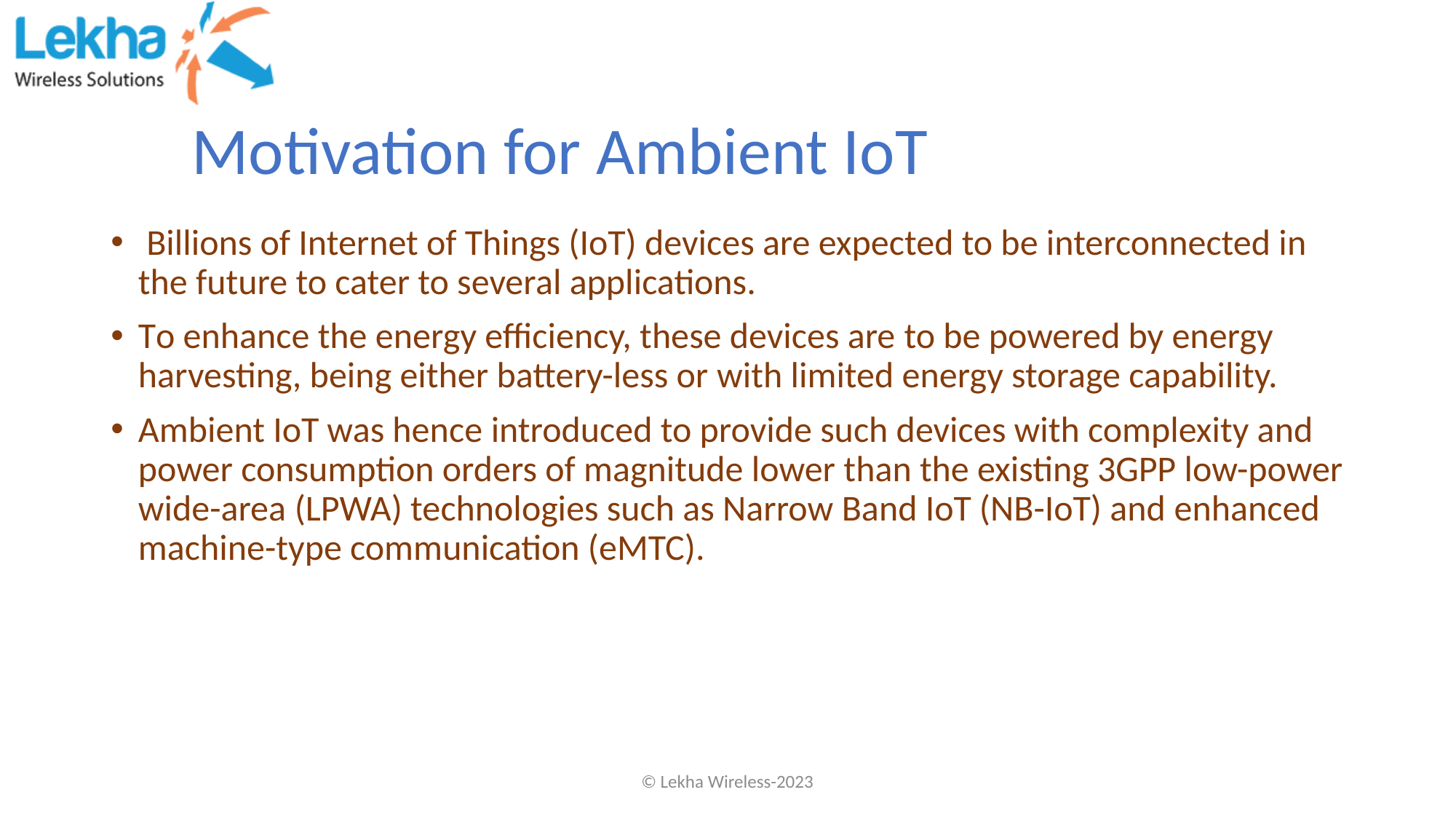

# Motivation for Ambient IoT
 Billions of Internet of Things (IoT) devices are expected to be interconnected in the future to cater to several applications.
To enhance the energy efficiency, these devices are to be powered by energy harvesting, being either battery-less or with limited energy storage capability.
Ambient IoT was hence introduced to provide such devices with complexity and power consumption orders of magnitude lower than the existing 3GPP low-power wide-area (LPWA) technologies such as Narrow Band IoT (NB-IoT) and enhanced machine-type communication (eMTC).

© Lekha Wireless-2023
2